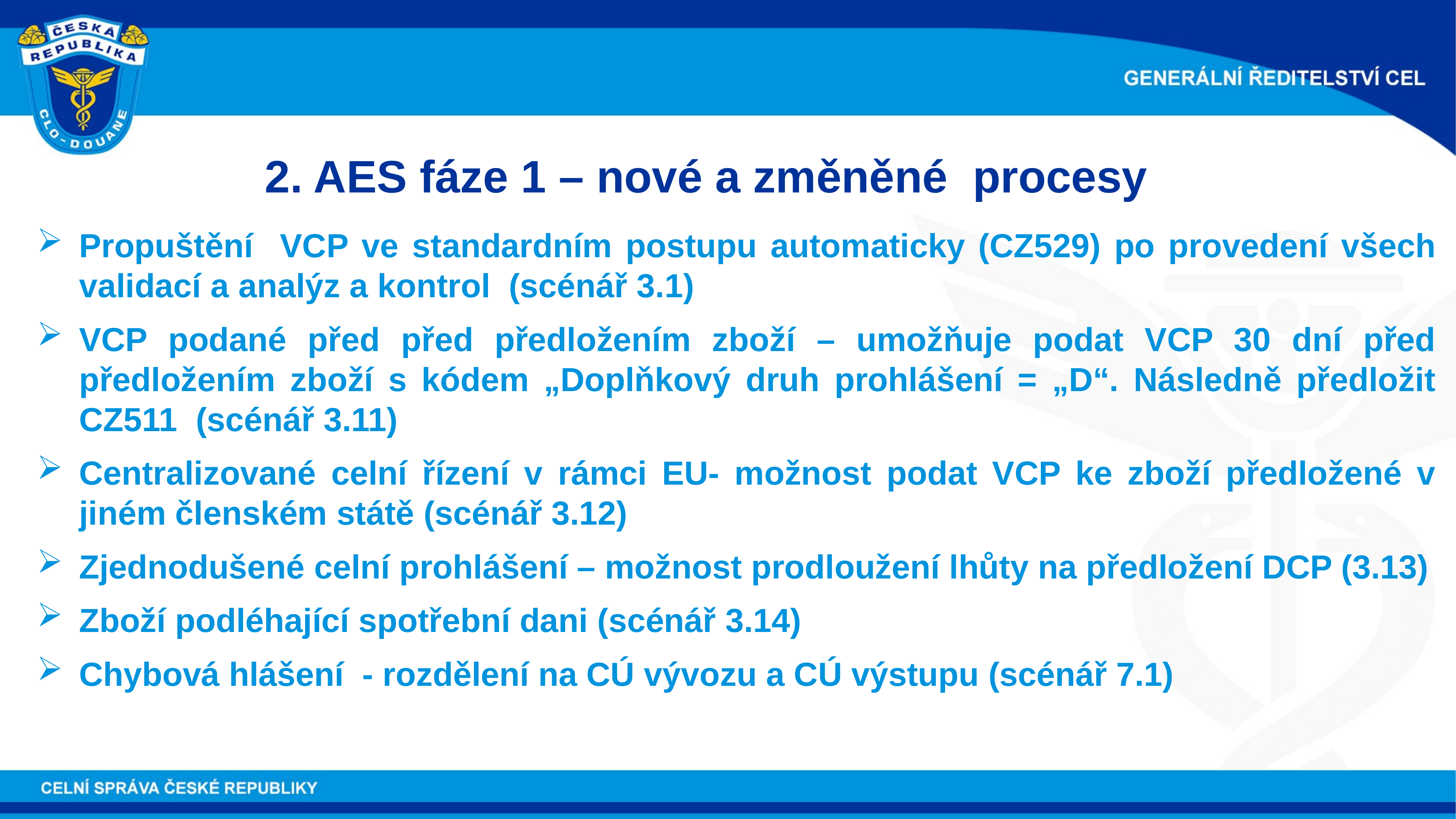

2. AES fáze 1 – nové a změněné  procesy
Propuštění  VCP ve standardním postupu automaticky (CZ529) po provedení všech validací a analýz a kontrol  (scénář 3.1)
VCP podané před před předložením zboží – umožňuje podat VCP 30 dní před předložením zboží s kódem „Doplňkový druh prohlášení = „D“. Následně předložit CZ511  (scénář 3.11)
Centralizované celní řízení v rámci EU- možnost podat VCP ke zboží předložené v jiném členském státě (scénář 3.12)
Zjednodušené celní prohlášení – možnost prodloužení lhůty na předložení DCP (3.13)
Zboží podléhající spotřební dani (scénář 3.14)
Chybová hlášení  - rozdělení na CÚ vývozu a CÚ výstupu (scénář 7.1)